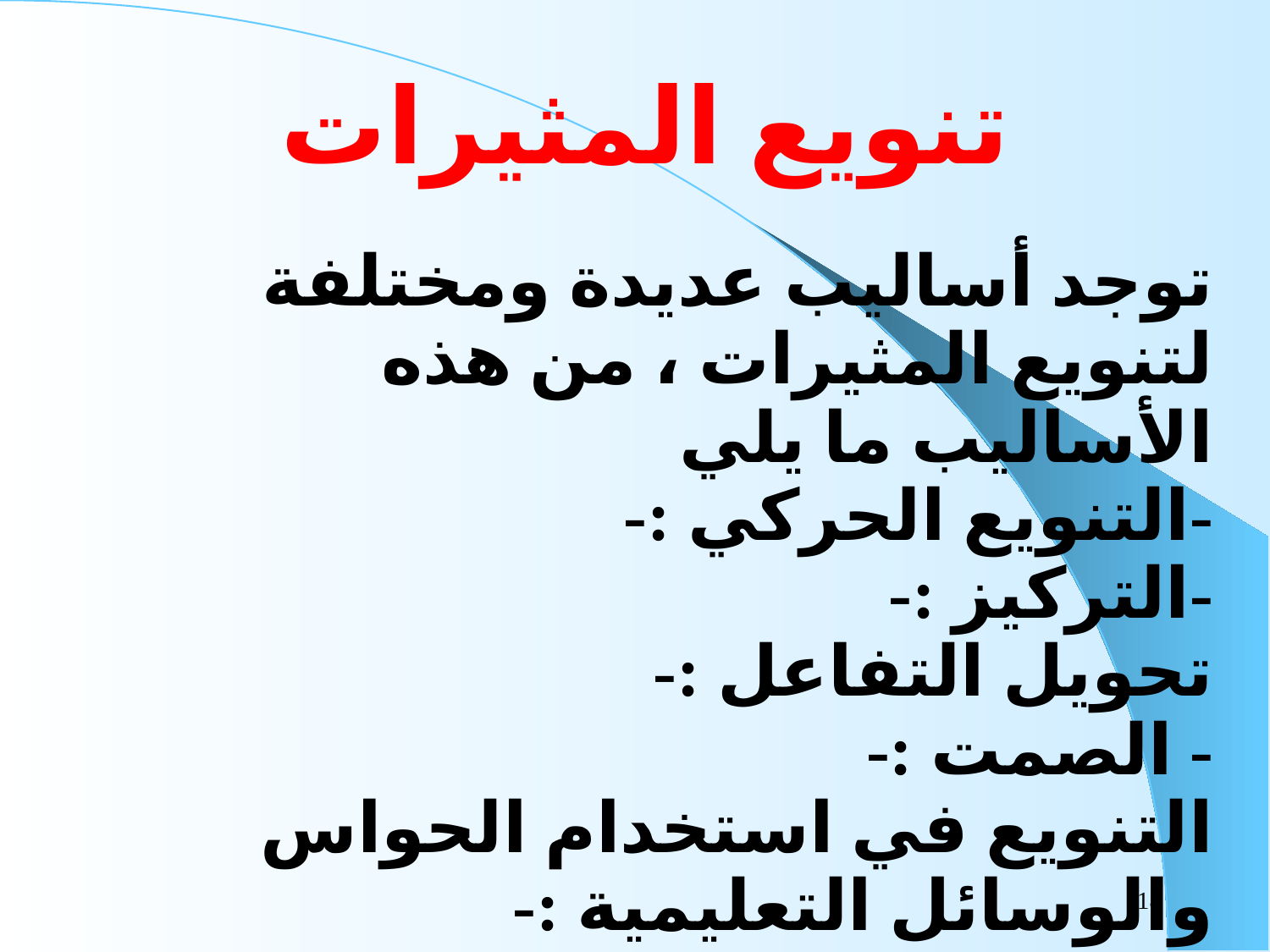

تنويع المثيرات

| توجد أساليب عديدة ومختلفة لتنويع المثيرات ، من هذه الأساليب ما يلي -التنويع الحركي :- -التركيز :- تحويل التفاعل :- - الصمت :- التنويع في استخدام الحواس والوسائل التعليمية :- |
| --- |
18